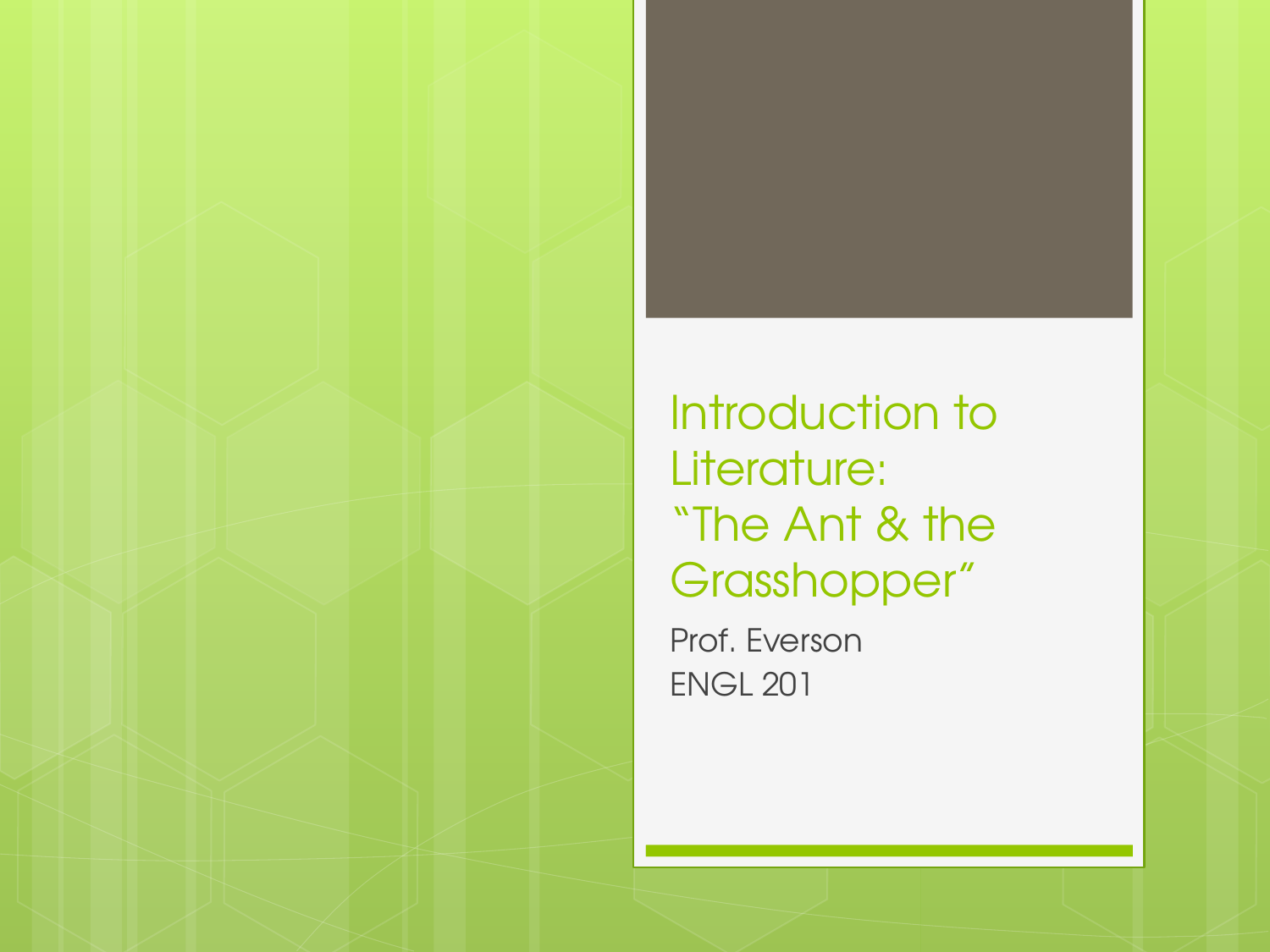

# Introduction to Literature: “The Ant & the Grasshopper”
Prof. Everson
ENGL 201